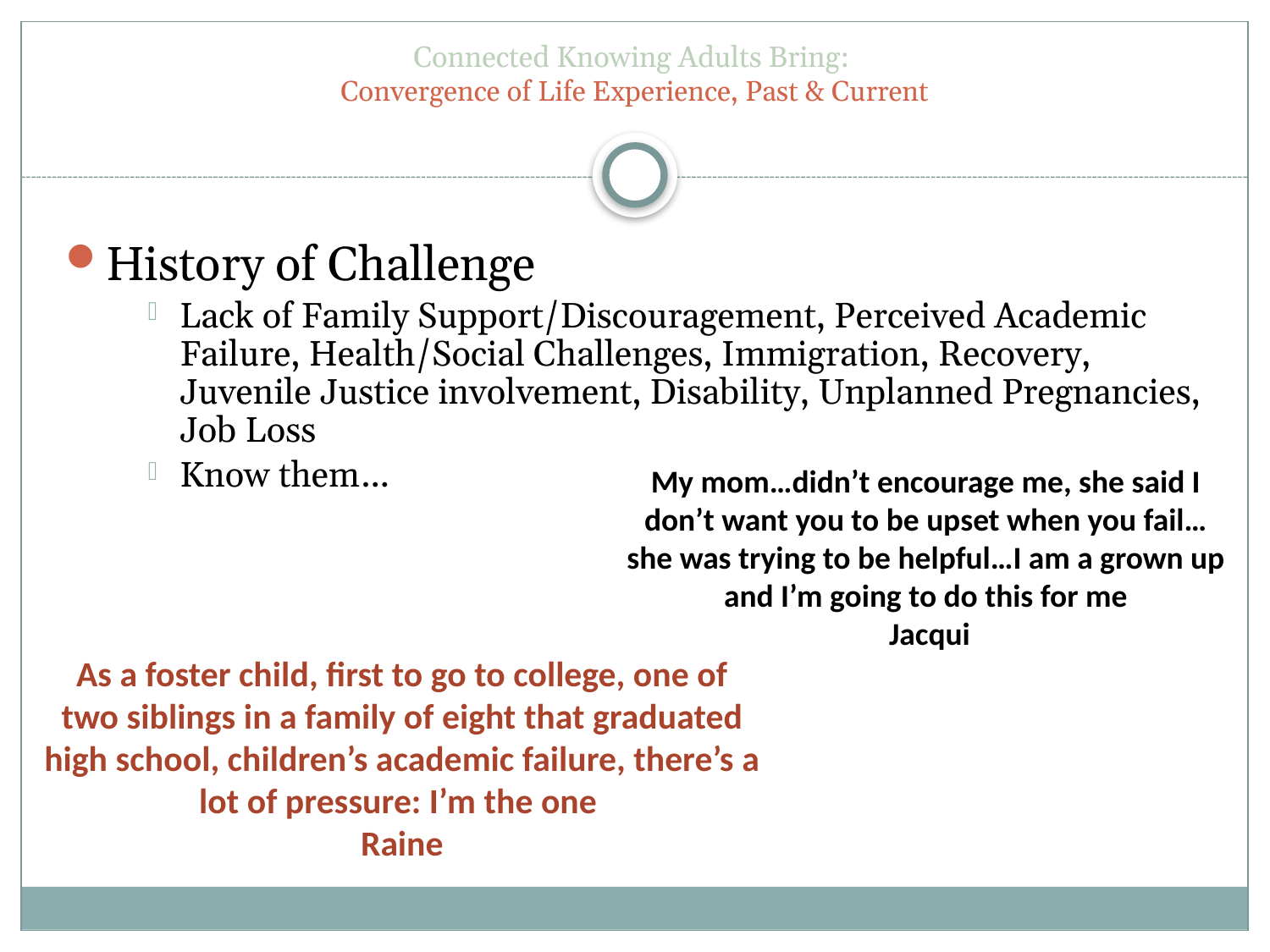

# Connected Knowing Adults Bring: Convergence of Life Experience, Past & Current
History of Challenge
Lack of Family Support/Discouragement, Perceived Academic Failure, Health/Social Challenges, Immigration, Recovery, Juvenile Justice involvement, Disability, Unplanned Pregnancies, Job Loss
Know them…
My mom…didn’t encourage me, she said I don’t want you to be upset when you fail…she was trying to be helpful…I am a grown up and I’m going to do this for me
 Jacqui
As a foster child, first to go to college, one of two siblings in a family of eight that graduated high school, children’s academic failure, there’s a lot of pressure: I’m the one
Raine